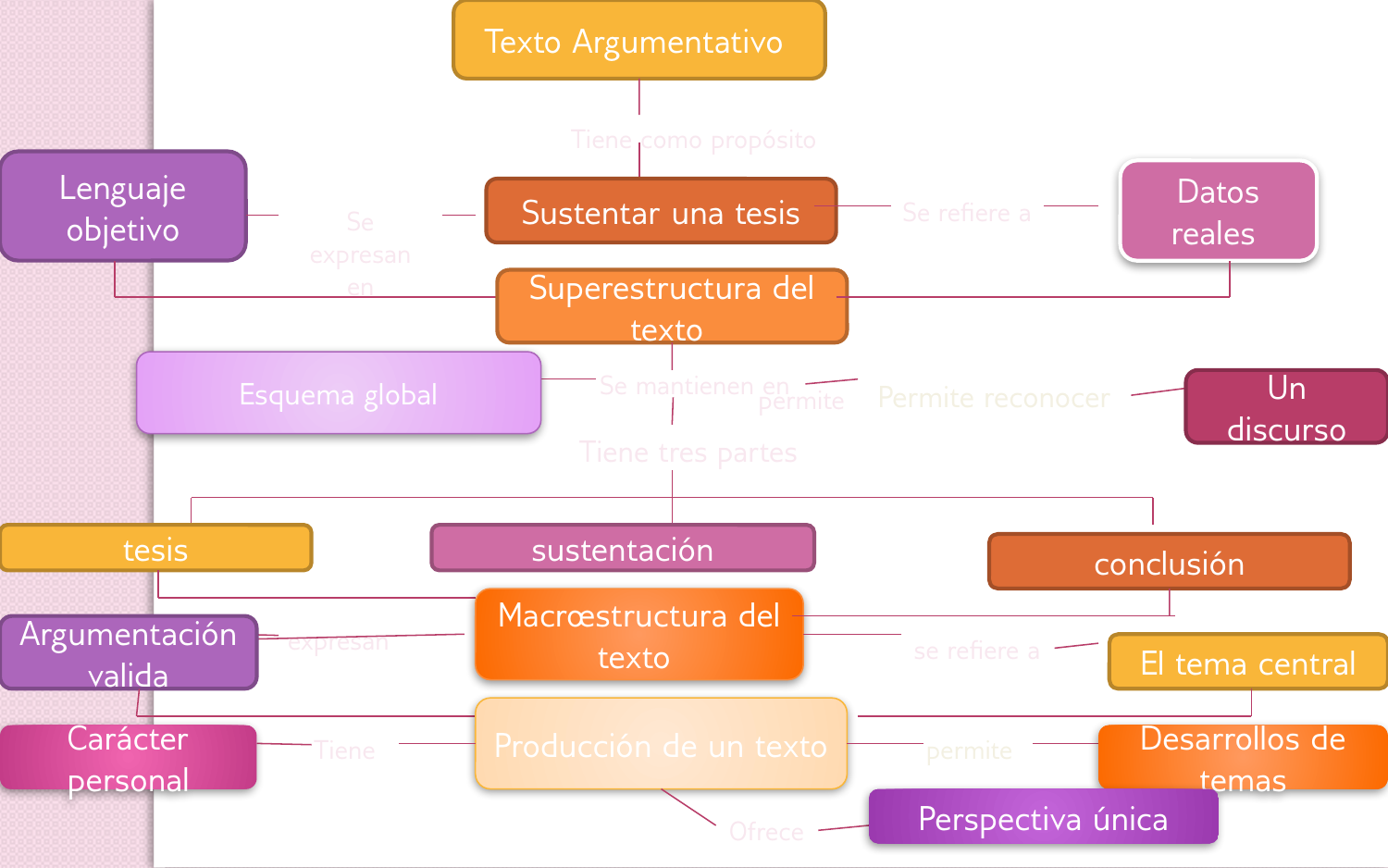

Texto Argumentativo
Tiene como propósito
Lenguaje objetivo
Datos reales
Sustentar una tesis
Se refiere a
Se expresan en
Superestructura del texto
Esquema global
Se mantienen en
Permite reconocer
Un discurso
permite
Tiene tres partes
tesis
sustentación
conclusión
Macroestructura del texto
Argumentación valida
expresan
se refiere a
El tema central
Producción de un texto
Carácter personal
Desarrollos de temas
Tiene
permite
Perspectiva única
Ofrece